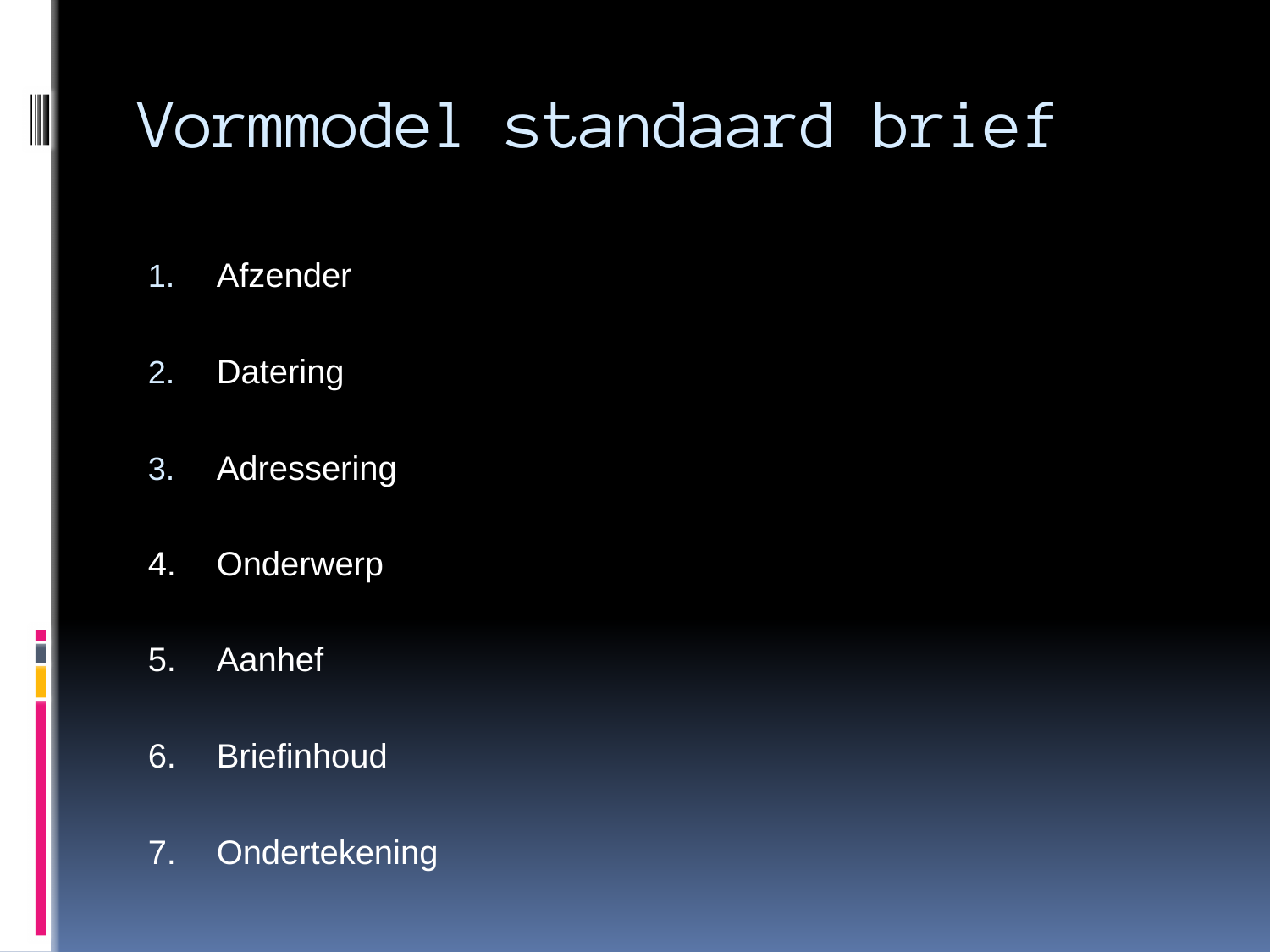

# Vormmodel standaard brief
Afzender

Datering

Adressering

4. 	Onderwerp

5.	Aanhef

6.	Briefinhoud

7.	Ondertekening